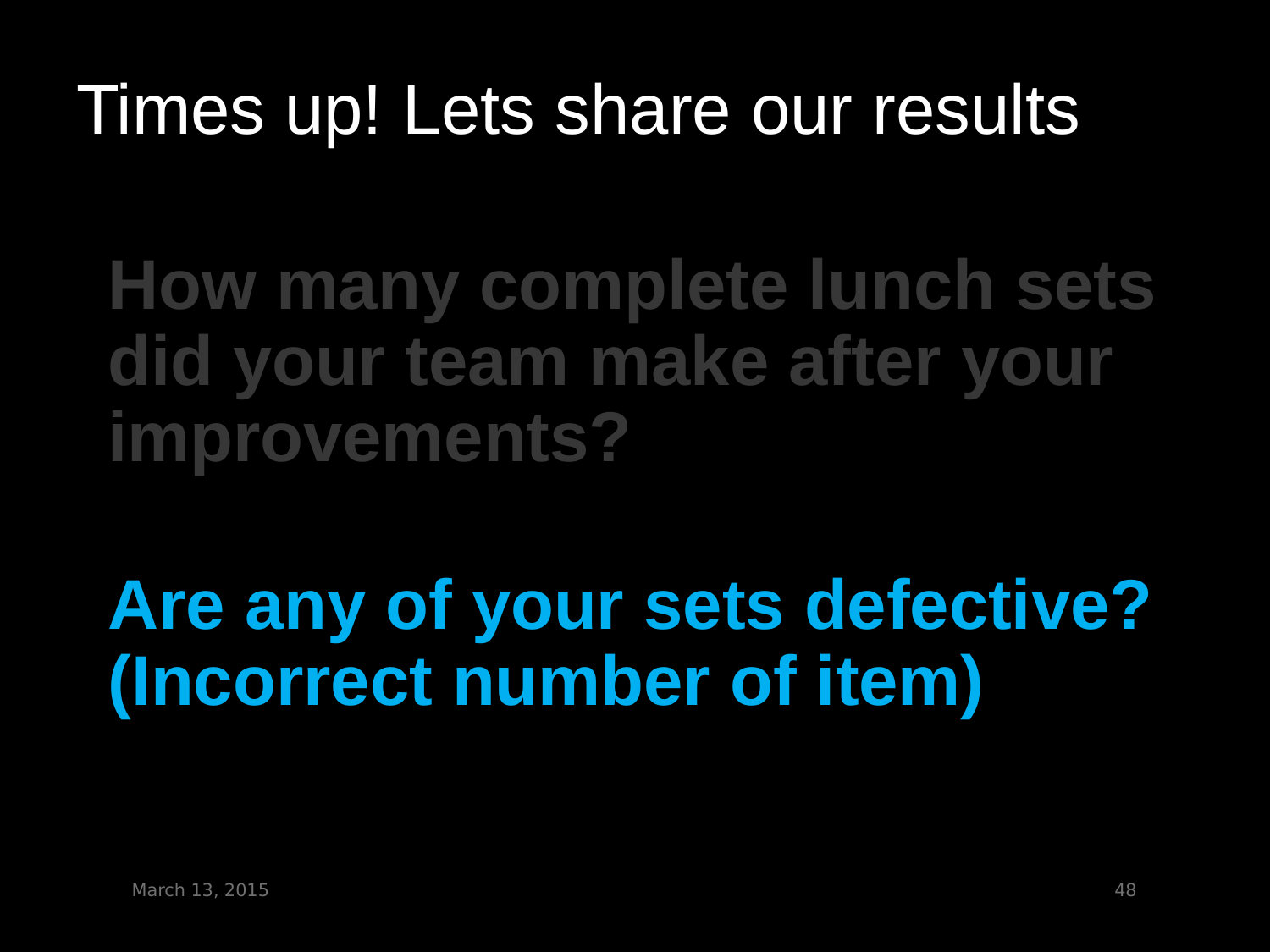

Times up! Lets share our results
How many complete lunch sets did your team make after your improvements?

Are any of your sets defective? (Incorrect number of item)

March 13, 2015
48